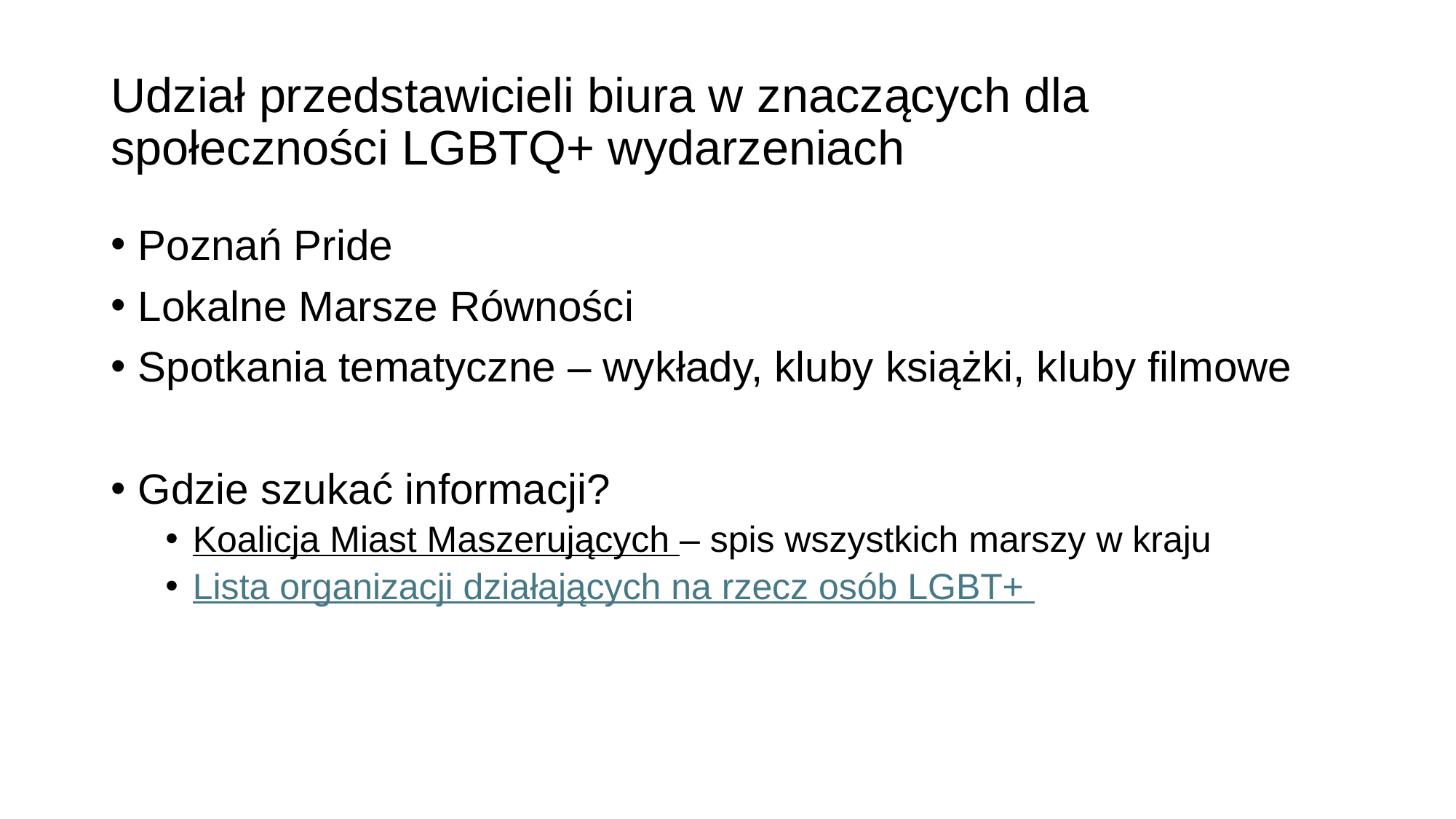

# Udział przedstawicieli biura w znaczących dla społeczności LGBTQ+ wydarzeniach
Poznań Pride
Lokalne Marsze Równości
Spotkania tematyczne – wykłady, kluby książki, kluby filmowe

Gdzie szukać informacji?
Koalicja Miast Maszerujących – spis wszystkich marszy w kraju
Lista organizacji działających na rzecz osób LGBT+